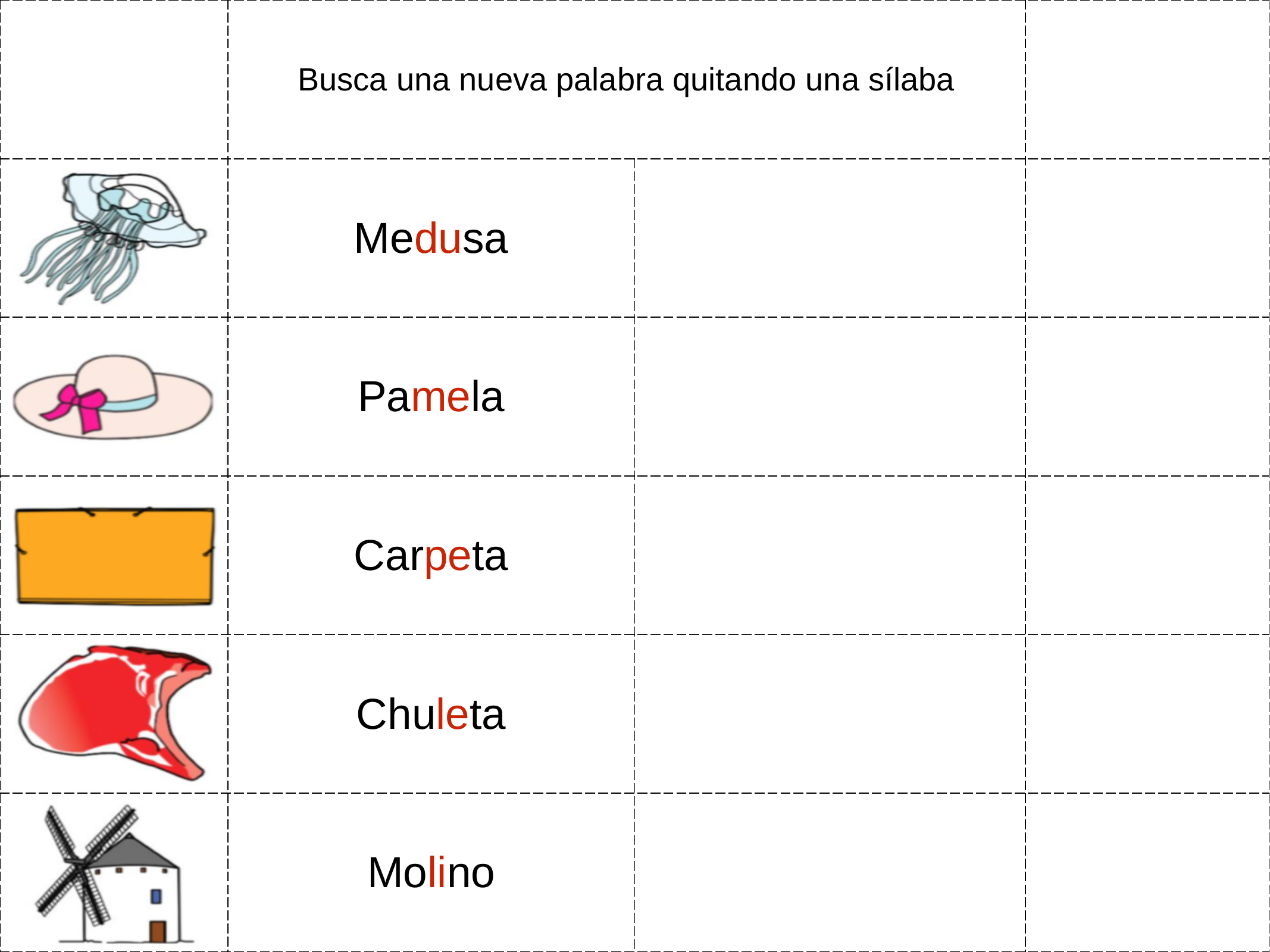

|  | Busca una nueva palabra quitando una sílaba |  |  |
| --- | --- | --- | --- |
|  | Medusa |  |  |
|  | Pamela |  |  |
|  | Carpeta |  |  |
|  | Chuleta |  |  |
|  | Molino |  |  |